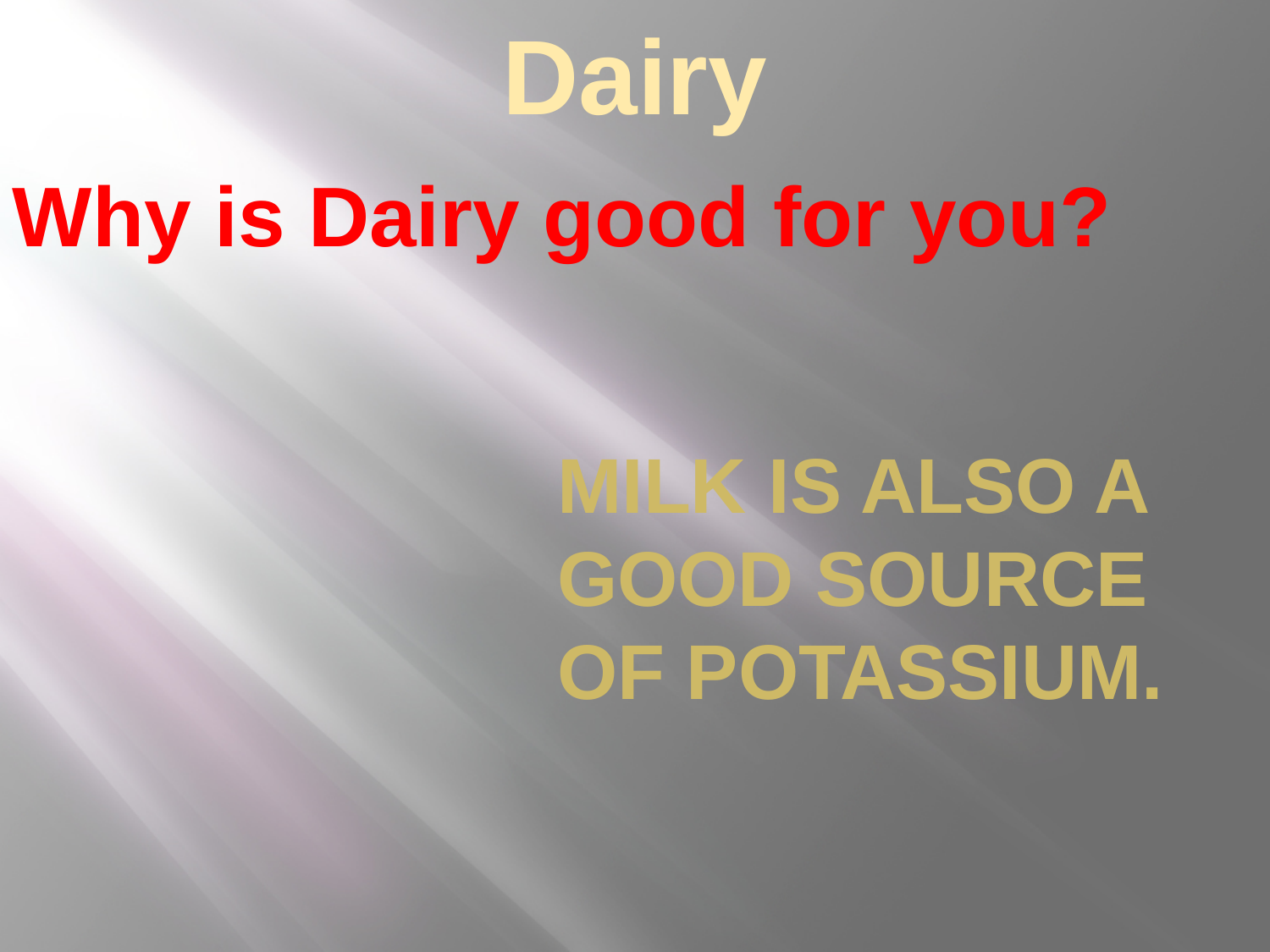

# Dairy
Why is Dairy good for you?
Milk is also a good source of potassium.